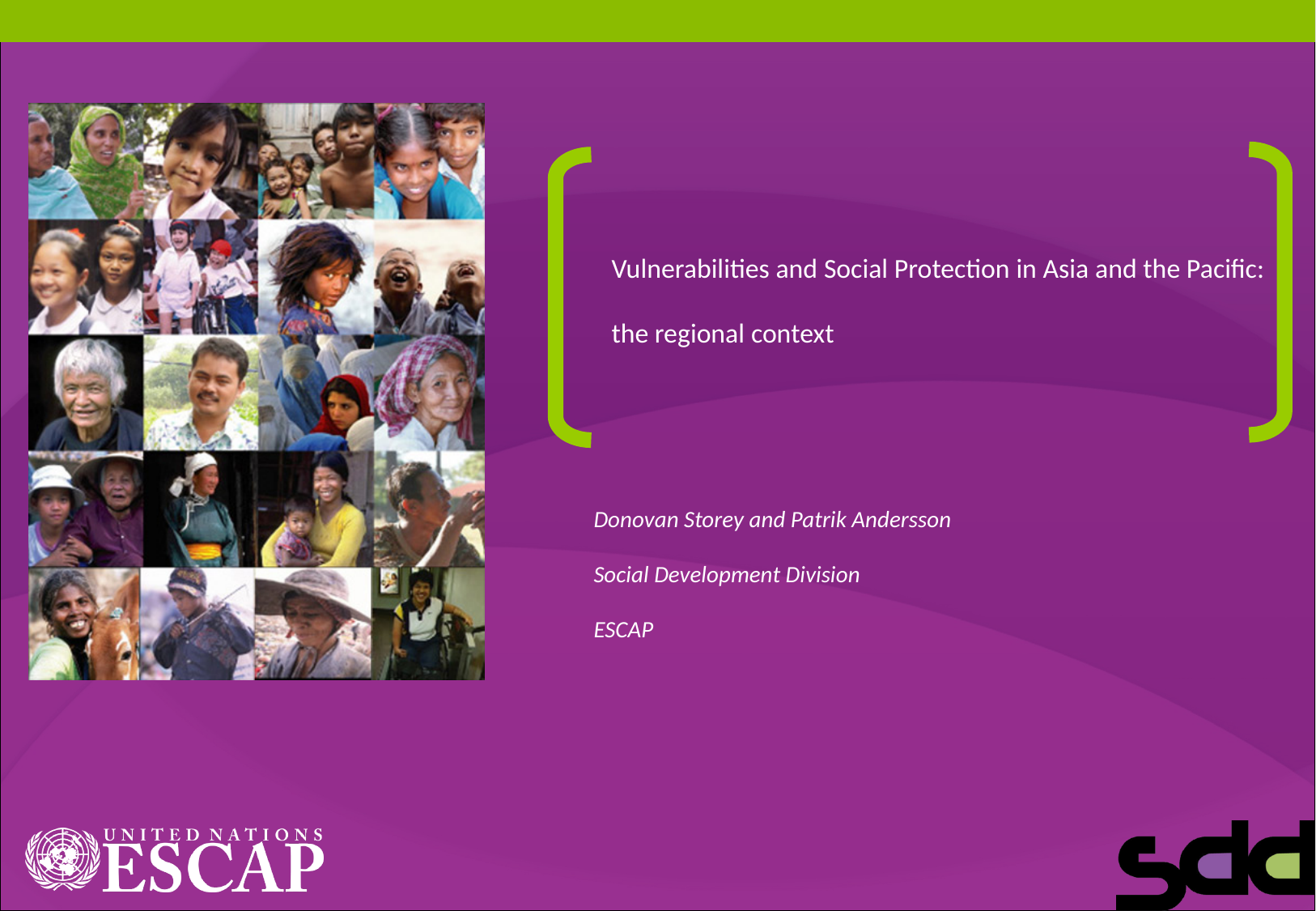

Vulnerabilities and Social Protection in Asia and the Pacific: the regional context
Donovan Storey and Patrik Andersson
Social Development Division
ESCAP